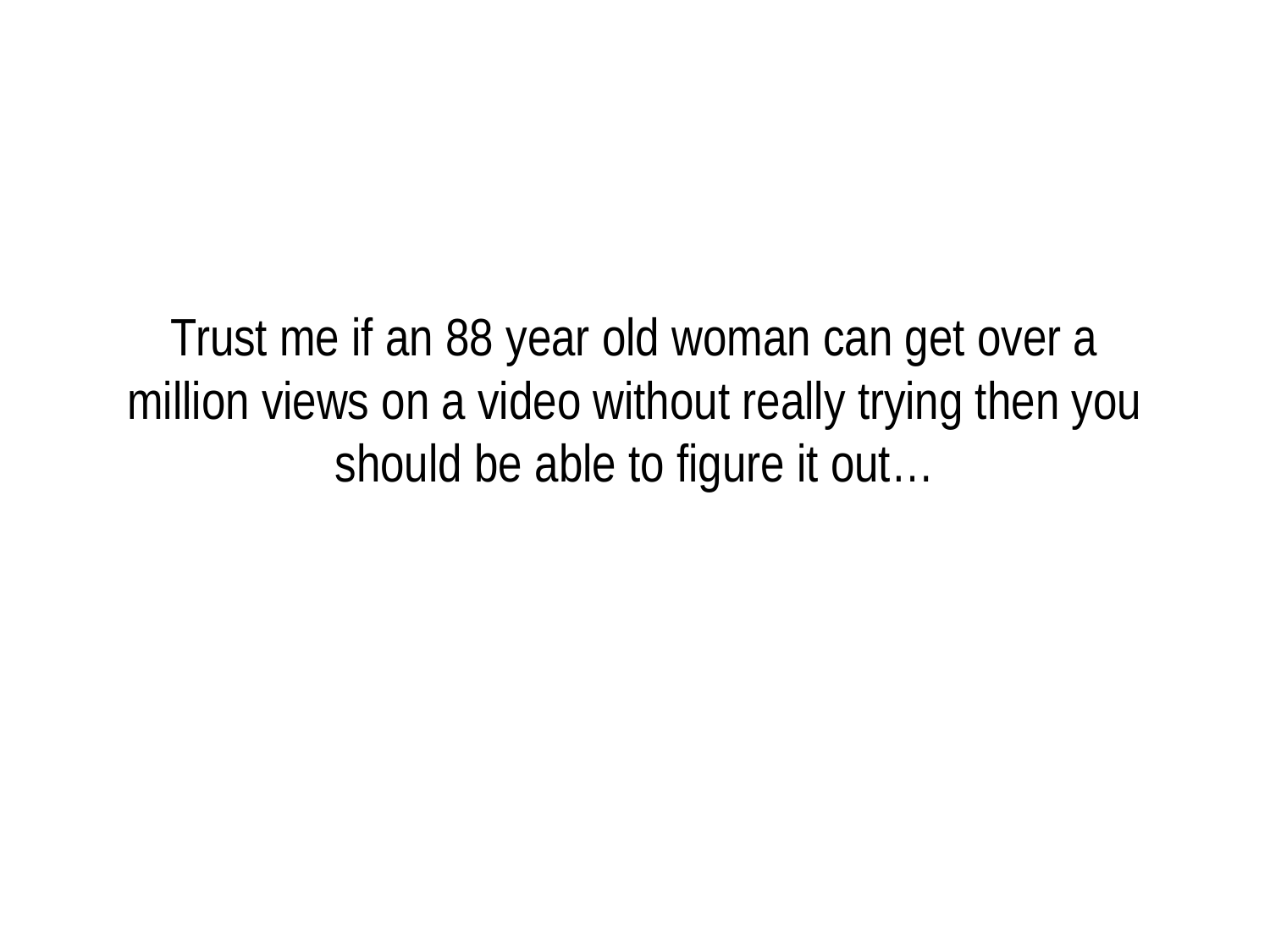

# Trust me if an 88 year old woman can get over a million views on a video without really trying then you should be able to figure it out…